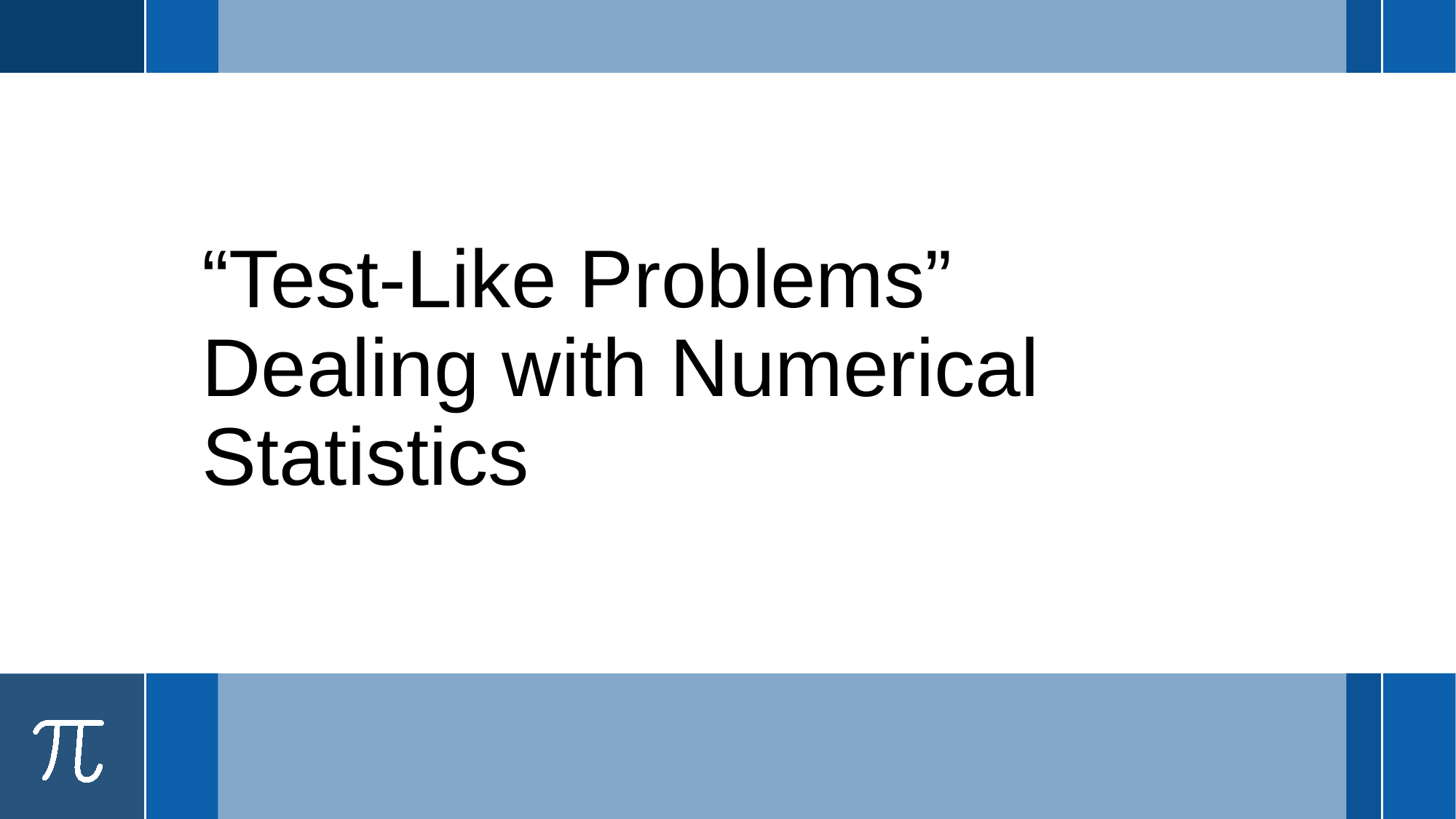

# “Test-Like Problems” Dealing with Numerical Statistics